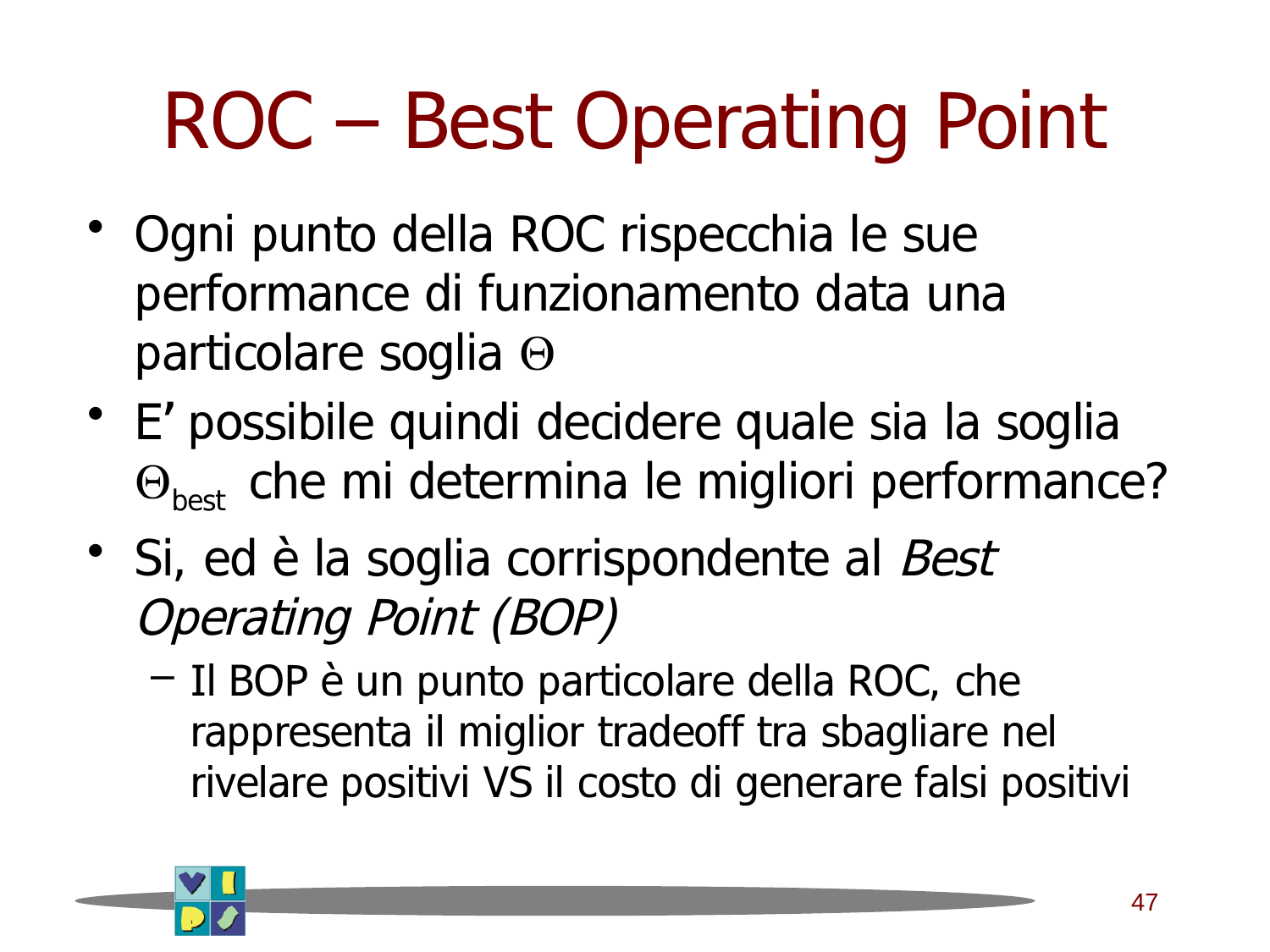

# ROC – Best Operating Point
Ogni punto della ROC rispecchia le sue performance di funzionamento data una particolare soglia Θ
E’ possibile quindi decidere quale sia la soglia Θbest che mi determina le migliori performance?
Si, ed è la soglia corrispondente al Best Operating Point (BOP)
Il BOP è un punto particolare della ROC, che rappresenta il miglior tradeoff tra sbagliare nel rivelare positivi VS il costo di generare falsi positivi
47